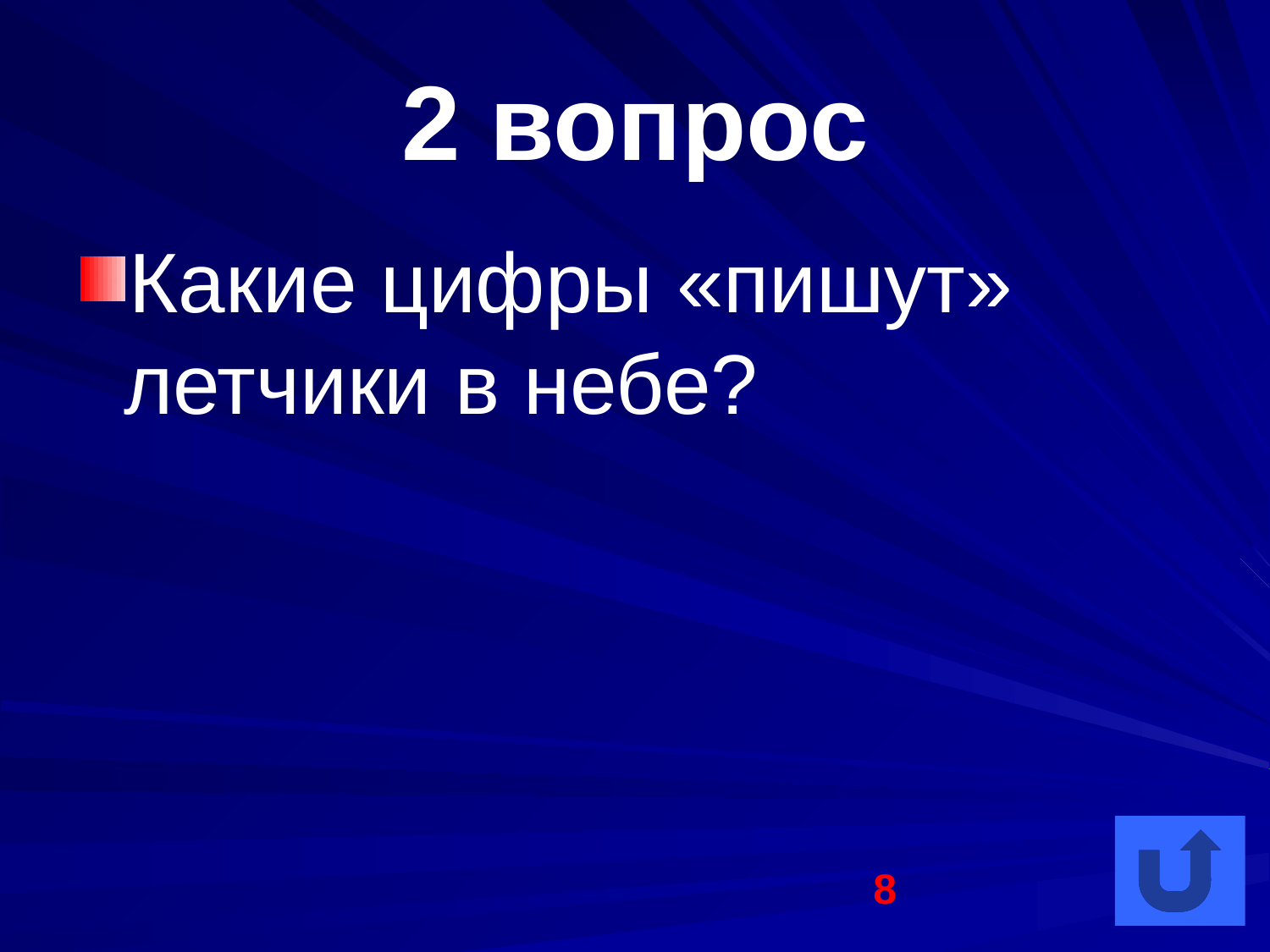

# 2 вопрос
Какие цифры «пишут» летчики в небе?

8